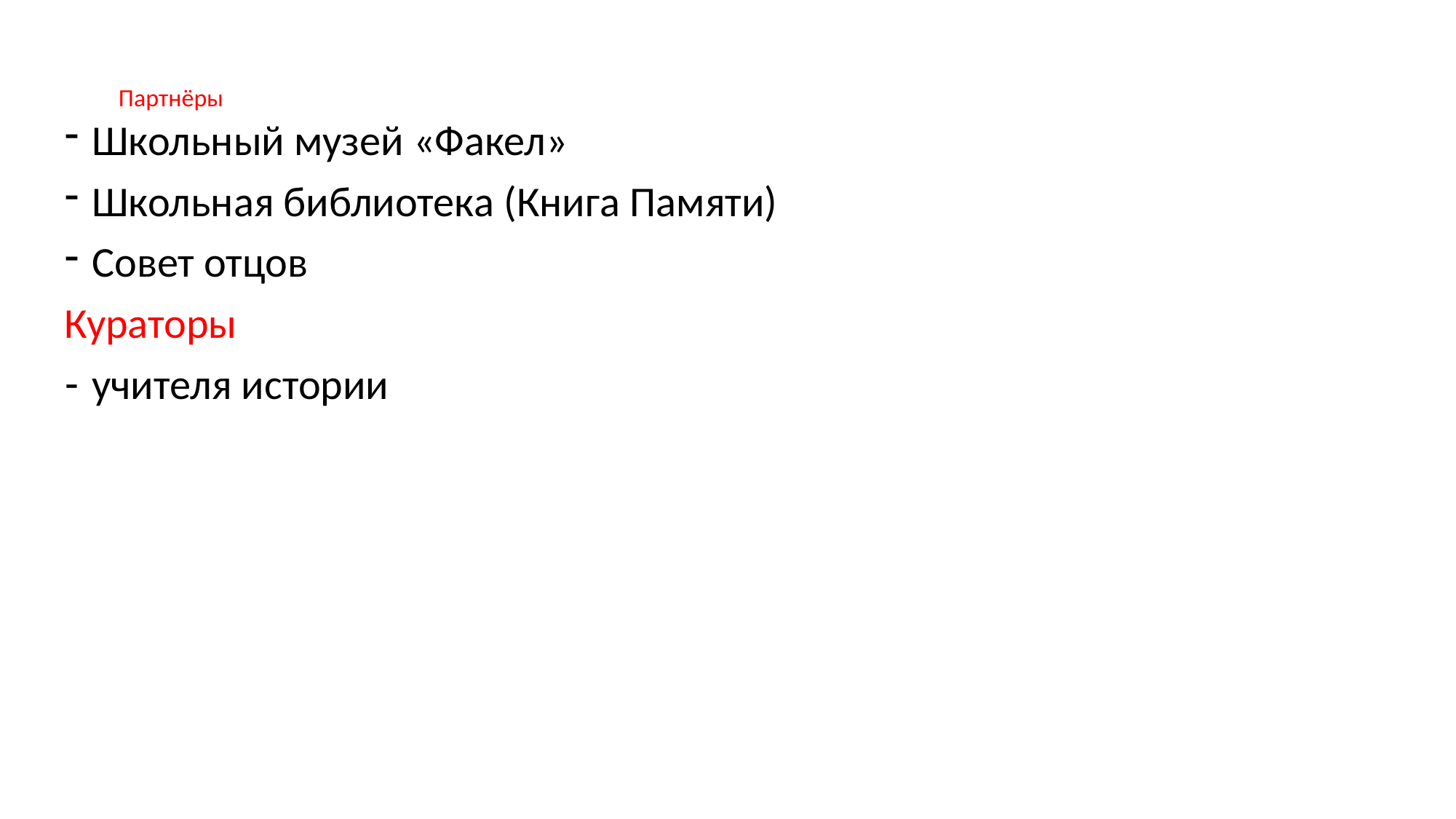

# Партнёры
Школьный музей «Факел»
Школьная библиотека (Книга Памяти)
Совет отцов
Кураторы
учителя истории